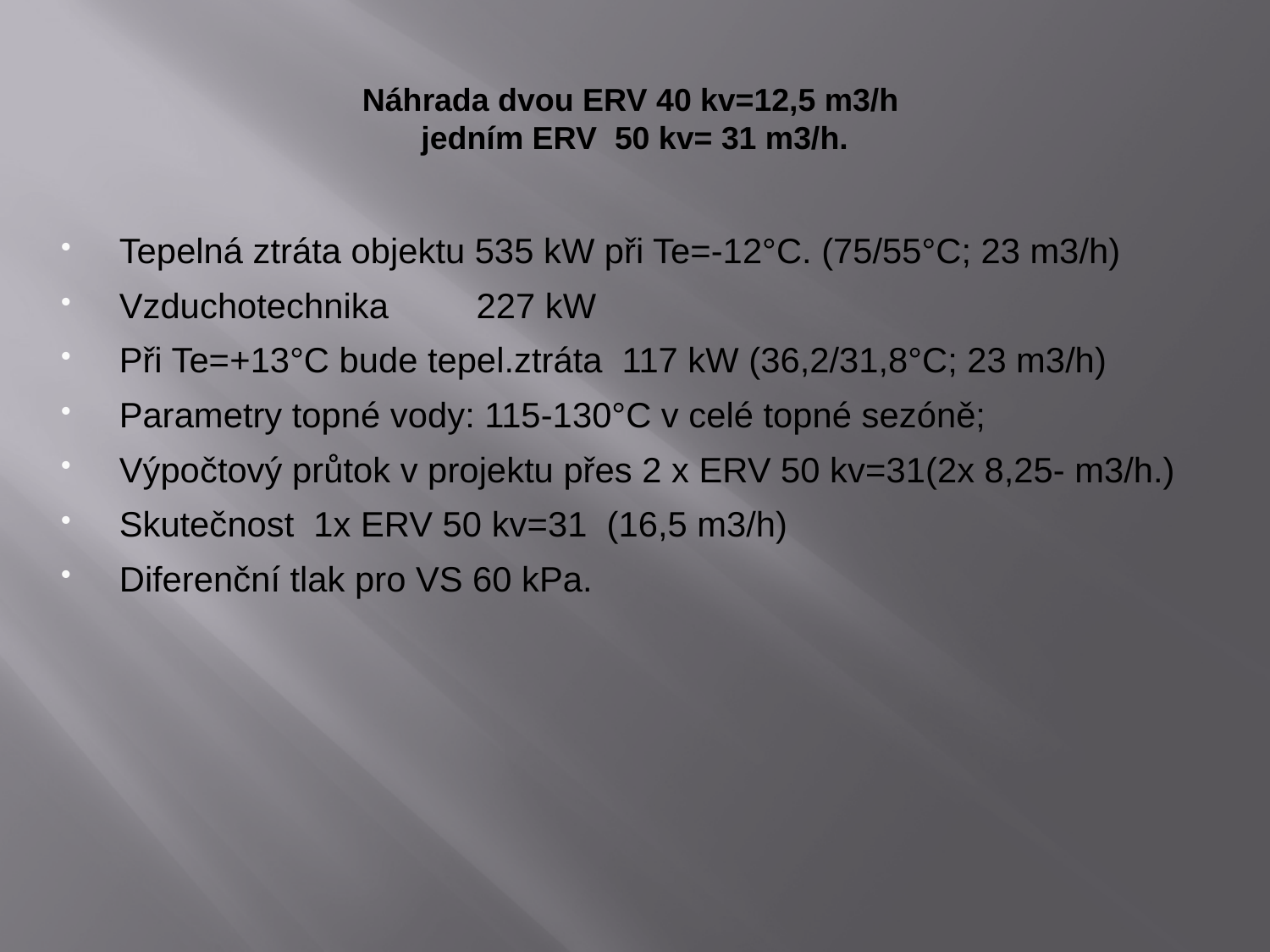

# Náhrada dvou ERV 40 kv=12,5 m3/h jedním ERV  50 kv= 31 m3/h.
Tepelná ztráta objektu 535 kW při Te=-12°C. (75/55°C; 23 m3/h)
Vzduchotechnika         227 kW
Při Te=+13°C bude tepel.ztráta  117 kW (36,2/31,8°C; 23 m3/h)
Parametry topné vody: 115-130°C v celé topné sezóně;
Výpočtový průtok v projektu přes 2 x ERV 50 kv=31(2x 8,25- m3/h.)
Skutečnost  1x ERV 50 kv=31  (16,5 m3/h)
Diferenční tlak pro VS 60 kPa.